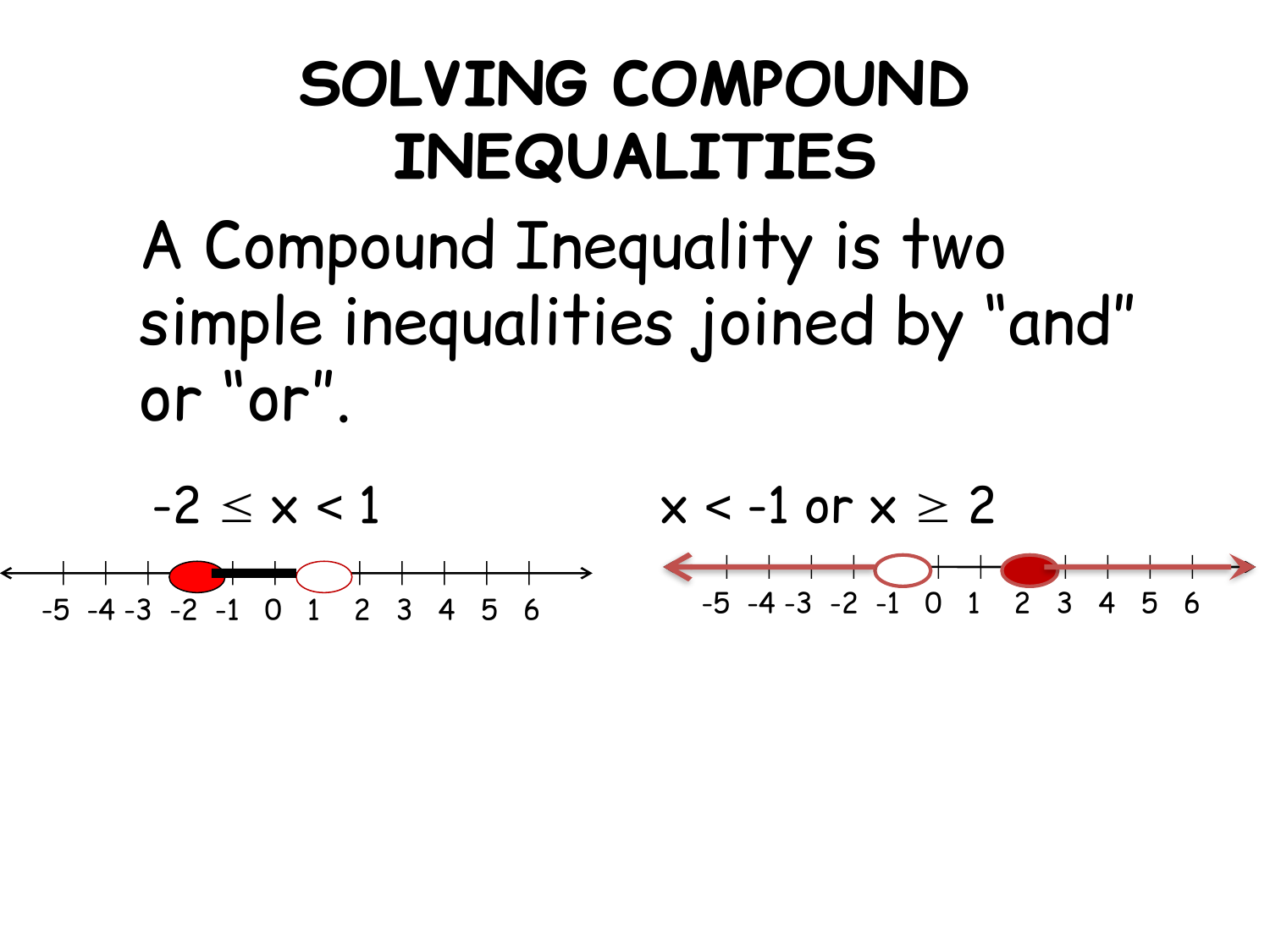

# SOLVING COMPOUND INEQUALITIES
A Compound Inequality is two simple inequalities joined by “and” or “or”.
-2 ≤ x < 1			x < -1 or x ≥ 2

   -5  -4 -3  -2  -1   0   1    2   3   4   5   6

     -5  -4 -3  -2  -1   0   1    2   3   4   5   6